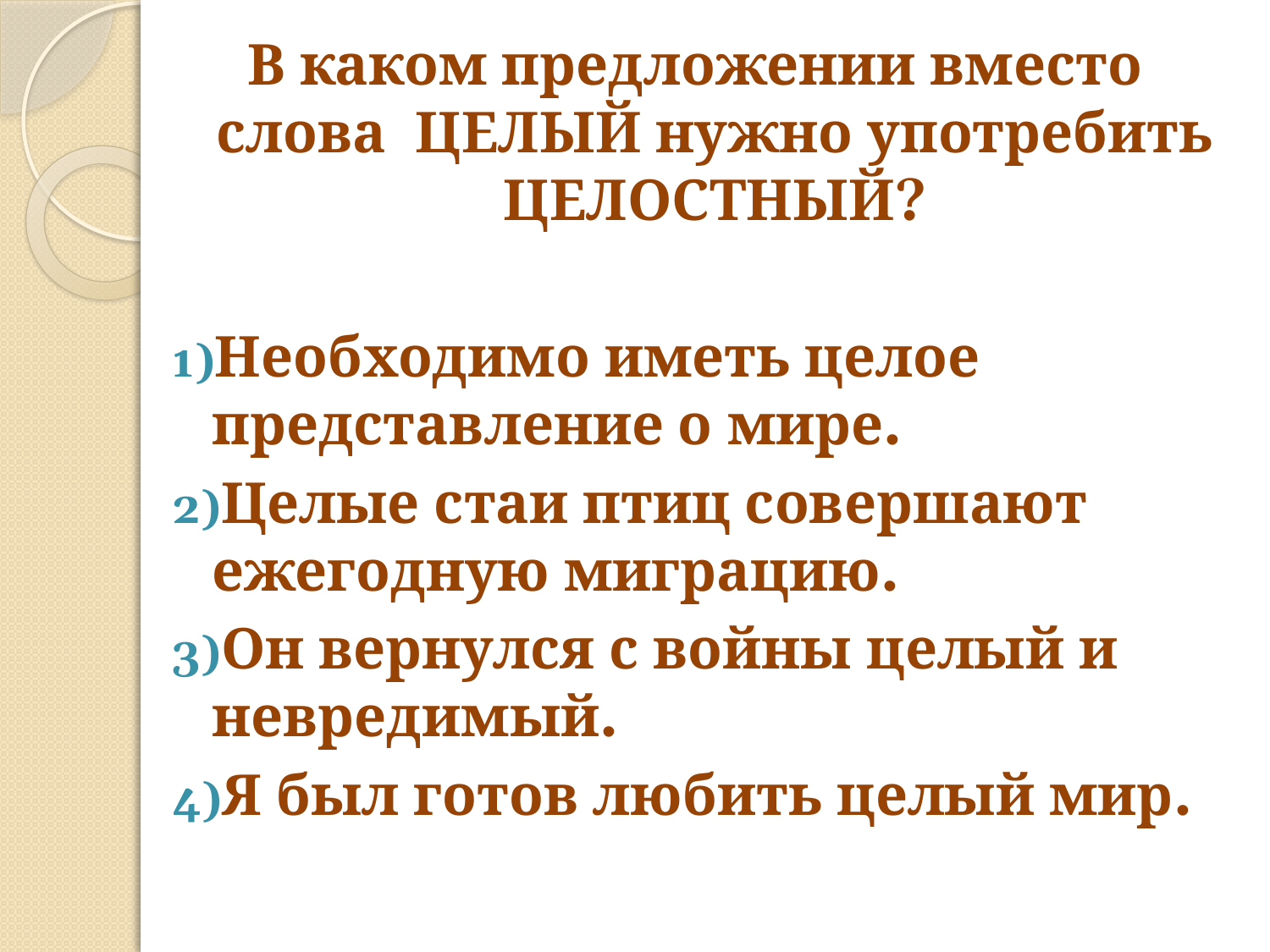

В каком предложении вместо слова  ЦЕЛЫЙ нужно употребить ЦЕЛОСТНЫЙ?

Необходимо иметь целое представление о мире.
Целые стаи птиц совершают ежегодную миграцию.
Он вернулся с войны целый и невредимый.
Я был готов любить целый мир.